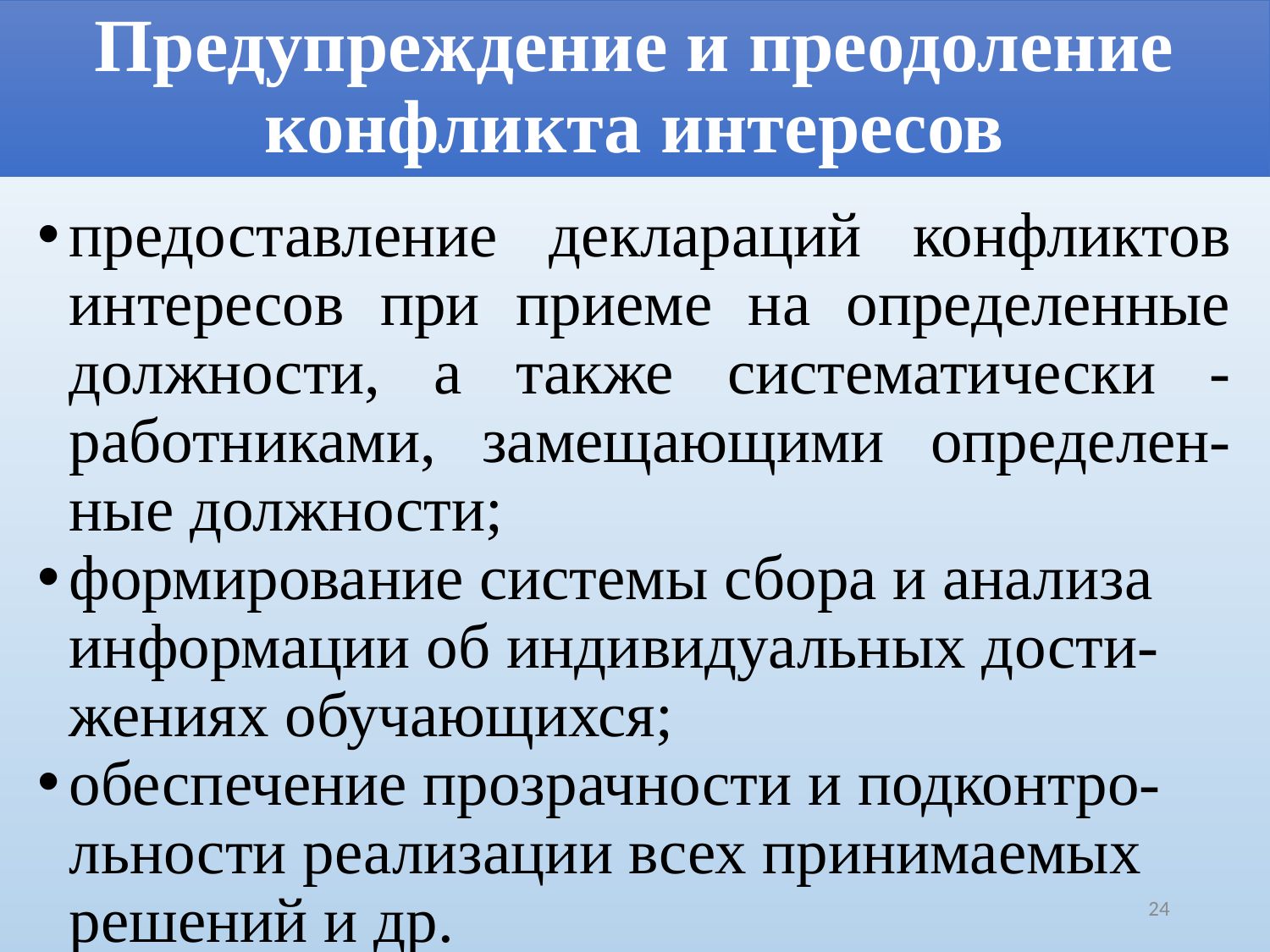

# Предупреждение и преодоление конфликта интересов
предоставление деклараций конфликтов интересов при приеме на определенные должности, а также систематически - работниками, замещающими определен-ные должности;
формирование системы сбора и анализа информации об индивидуальных дости-жениях обучающихся;
обеспечение прозрачности и подконтро-льности реализации всех принимаемых решений и др.

24